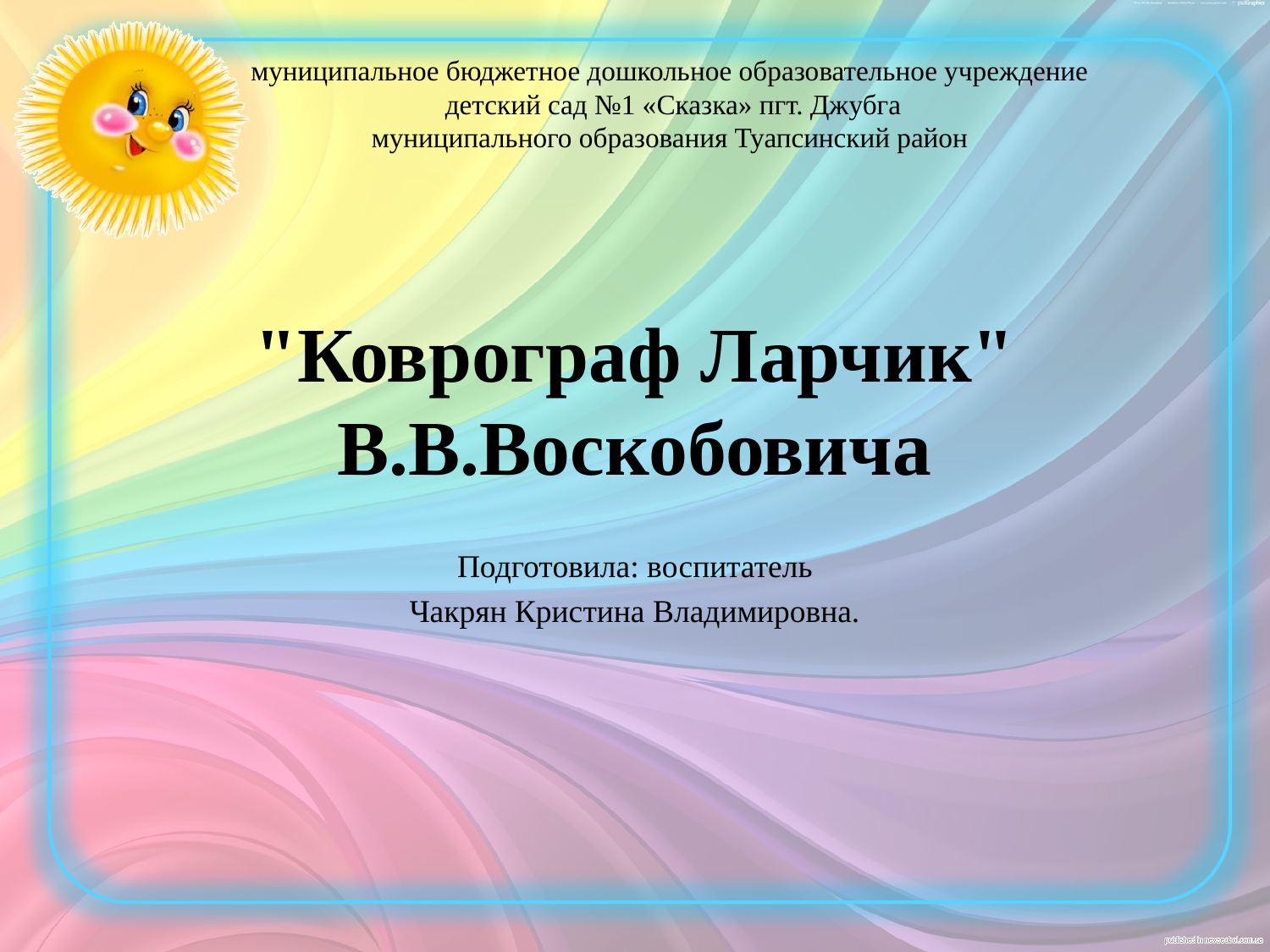

муниципальное бюджетное дошкольное образовательное учреждение
 детский сад №1 «Сказка» пгт. Джубга
муниципального образования Туапсинский район
# "Коврограф Ларчик" В.В.Воскобовича
Подготовила: воспитатель
Чакрян Кристина Владимировна.